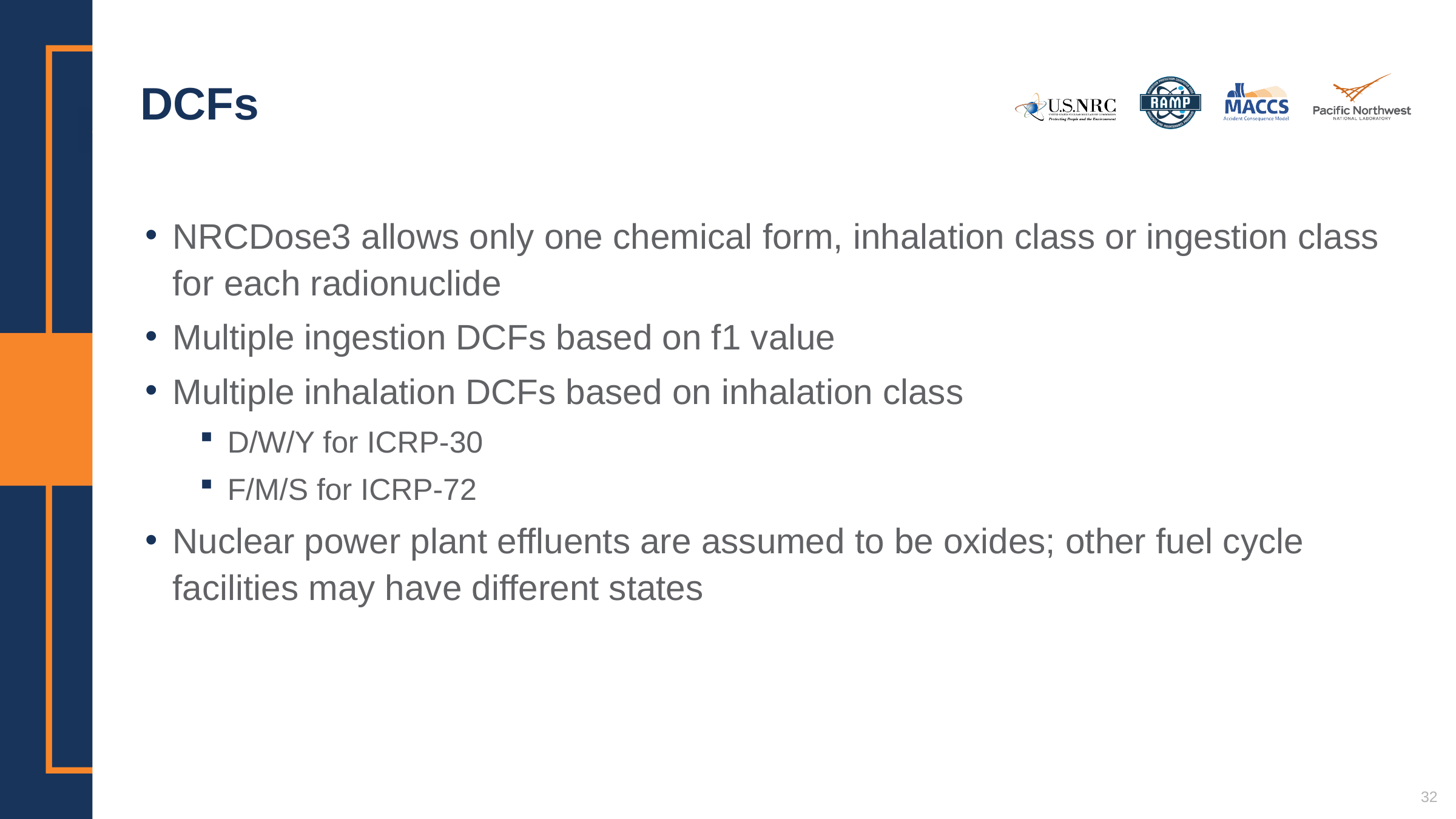

# DCFs
NRCDose3 allows only one chemical form, inhalation class or ingestion class for each radionuclide
Multiple ingestion DCFs based on f1 value
Multiple inhalation DCFs based on inhalation class
D/W/Y for ICRP-30
F/M/S for ICRP-72
Nuclear power plant effluents are assumed to be oxides; other fuel cycle facilities may have different states

32